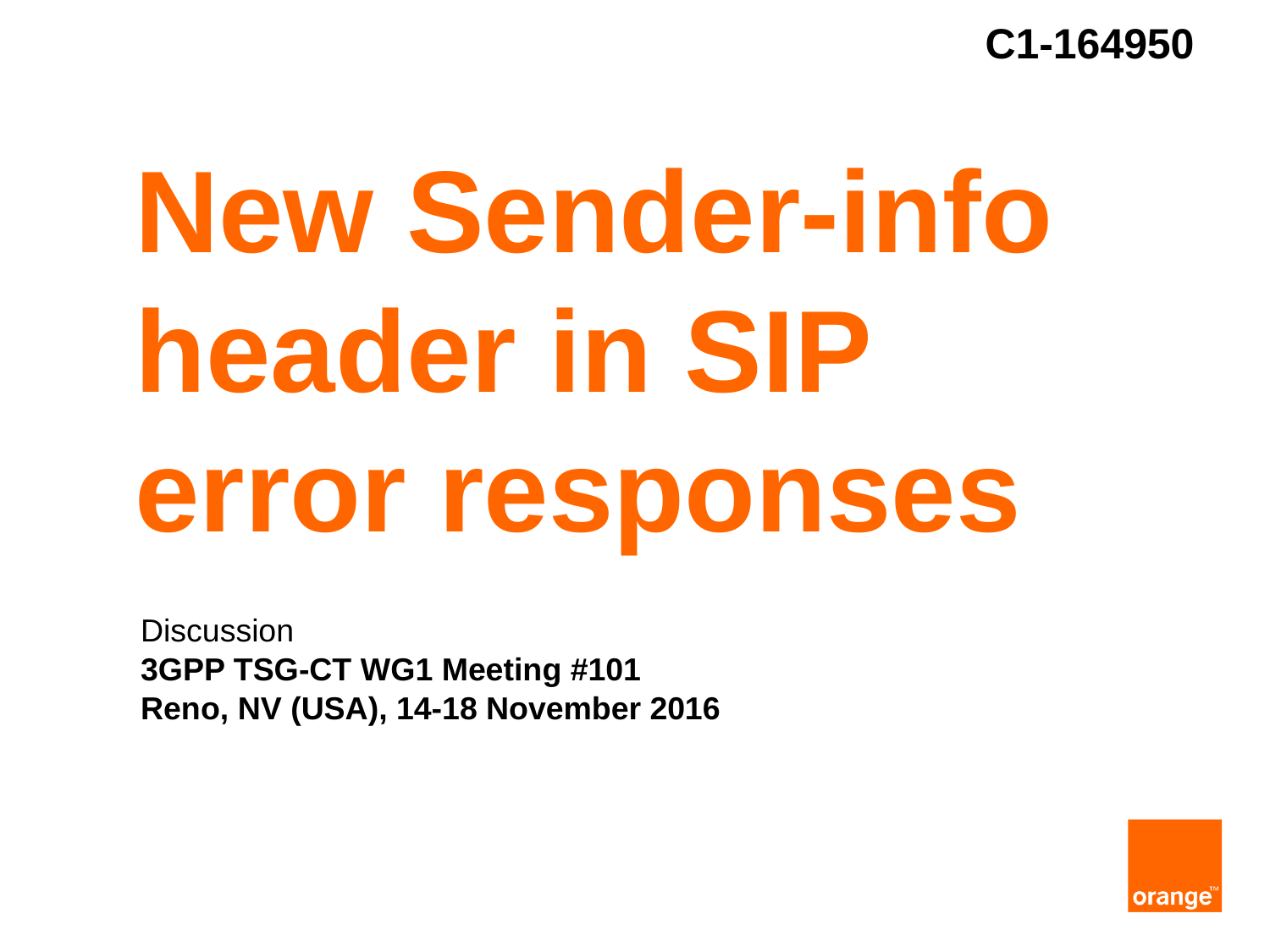

C1-164950
# New Sender-info header in SIP error responses
Discussion
3GPP TSG-CT WG1 Meeting #101
Reno, NV (USA), 14-18 November 2016